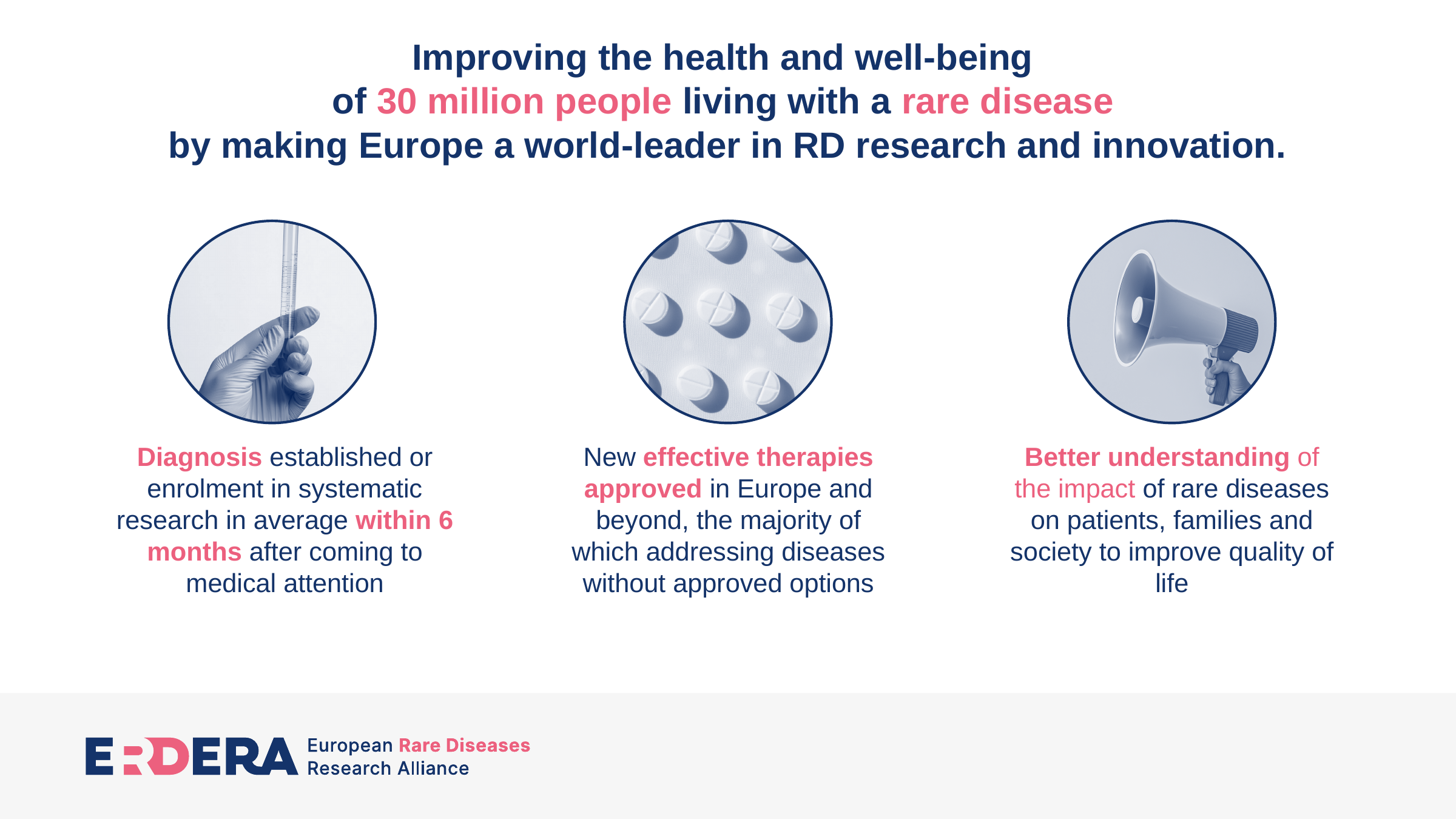

Improving the health and well-being
of 30 million people living with a rare disease
by making Europe a world-leader in RD research and innovation.

Diagnosis established or enrolment in systematic research in average within 6 months after coming to medical attention
New effective therapies approved in Europe and beyond, the majority of which addressing diseases without approved options
Better understanding of the impact of rare diseases on patients, families and society to improve quality of life